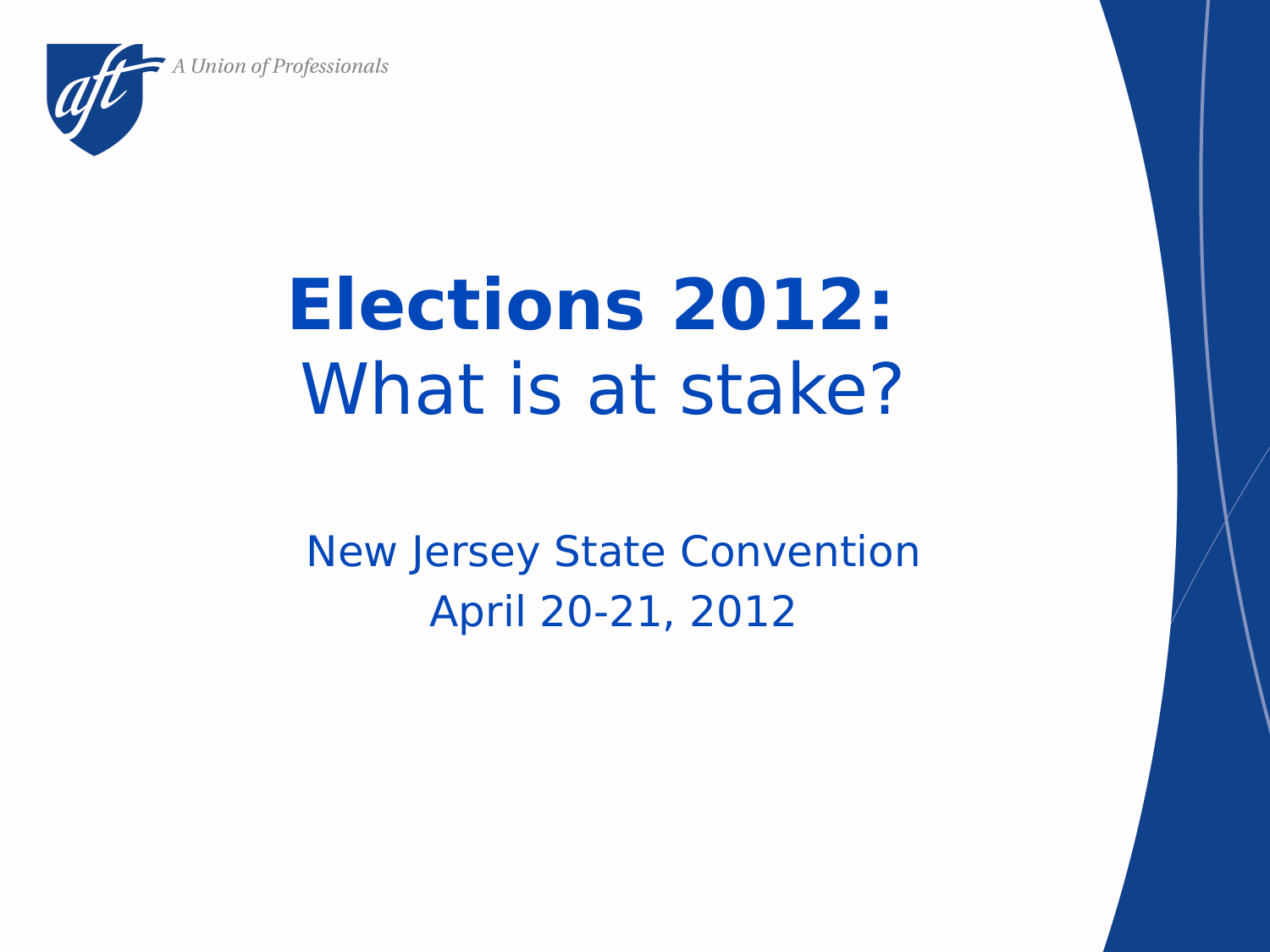

# Elections 2012: What is at stake?
New Jersey State Convention
April 20-21, 2012